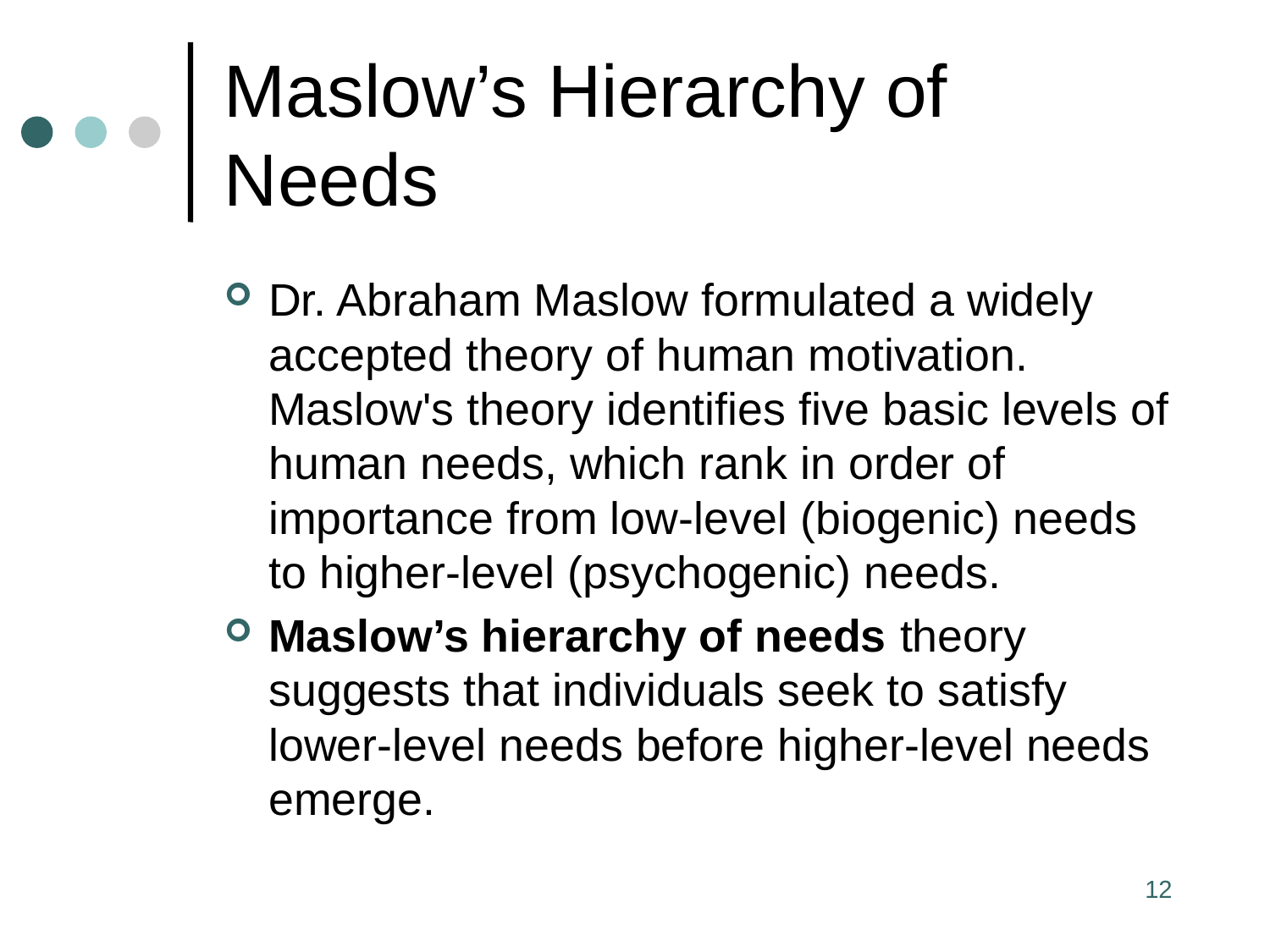

# Maslow’s Hierarchy of Needs
Dr. Abraham Maslow formulated a widely accepted theory of human motivation. Maslow's theory identifies five basic levels of human needs, which rank in order of importance from low-level (biogenic) needs to higher-level (psychogenic) needs.
Maslow’s hierarchy of needs theory suggests that individuals seek to satisfy lower-level needs before higher-level needs emerge.

12